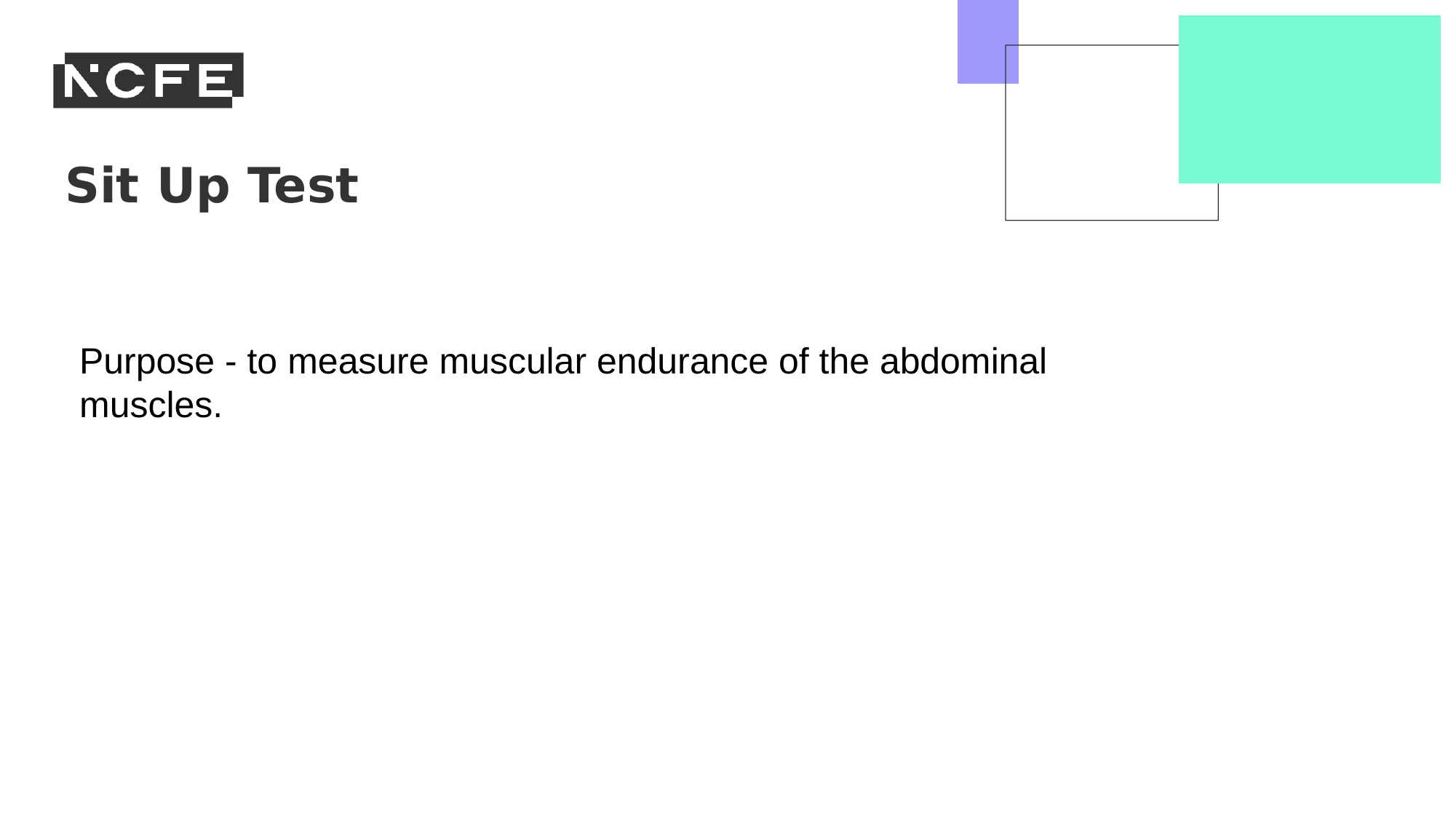

Sit Up Test

Purpose - to measure muscular endurance of the abdominal muscles.